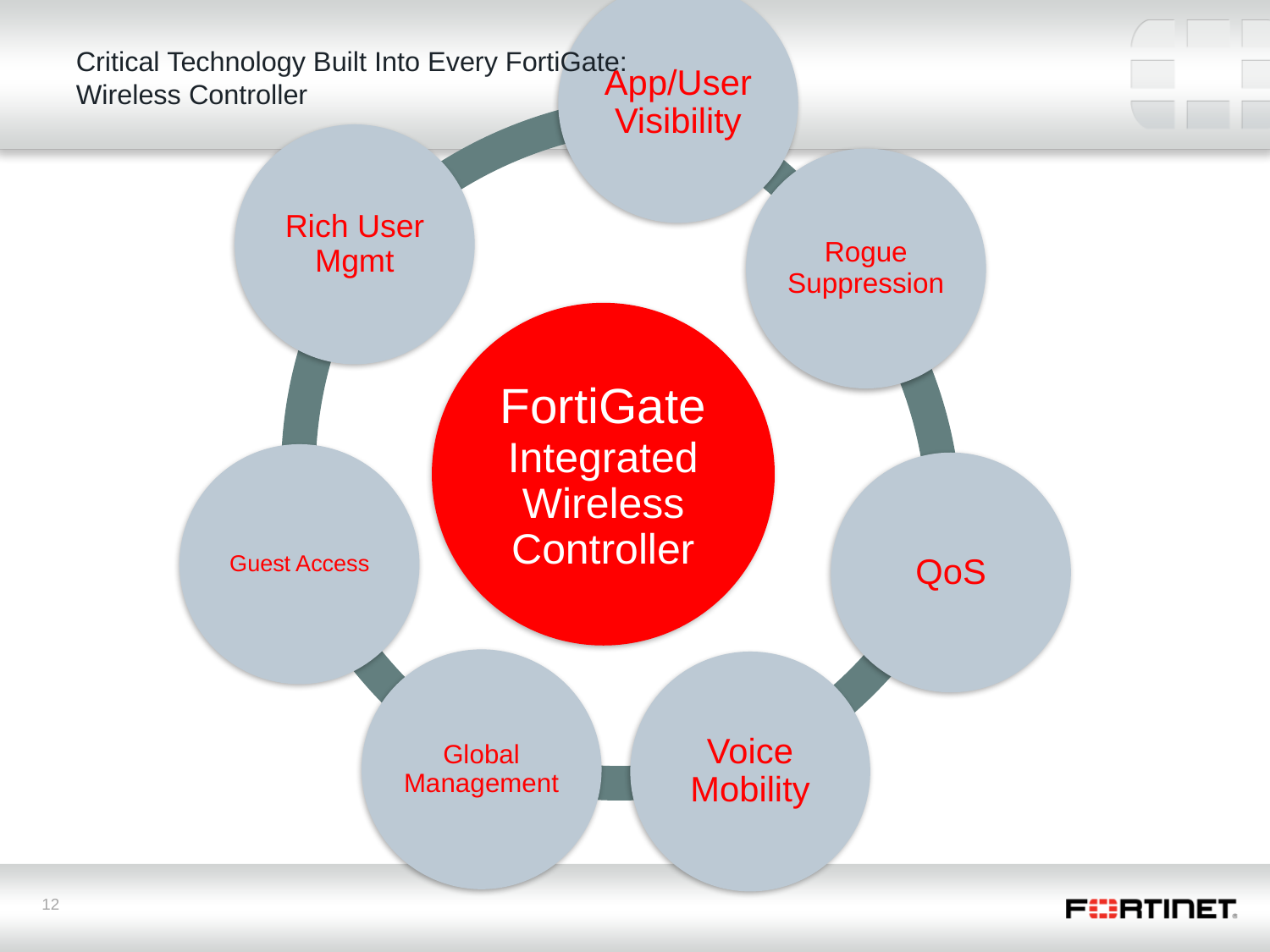

FortiGate Integrated Wireless Controller
App/User Visibility
Rogue Suppression
QoS
Voice Mobility
Global Management
Guest Access
Rich User Mgmt
# Critical Technology Built Into Every FortiGate: Wireless Controller